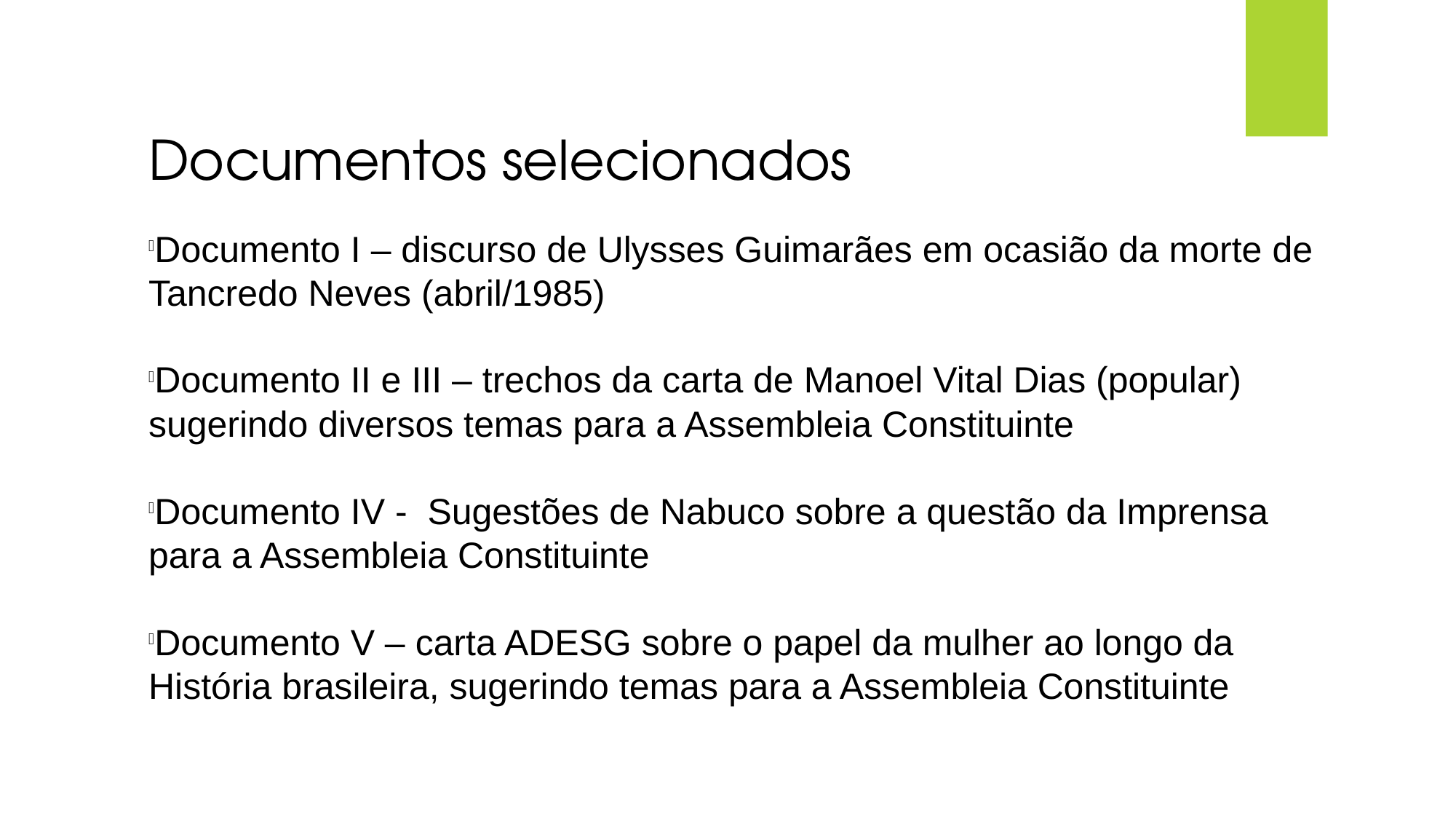

Documentos selecionados
Documento I – discurso de Ulysses Guimarães em ocasião da morte de Tancredo Neves (abril/1985)

Documento II e III – trechos da carta de Manoel Vital Dias (popular) sugerindo diversos temas para a Assembleia Constituinte

Documento IV -  Sugestões de Nabuco sobre a questão da Imprensa para a Assembleia Constituinte

Documento V – carta ADESG sobre o papel da mulher ao longo da História brasileira, sugerindo temas para a Assembleia Constituinte